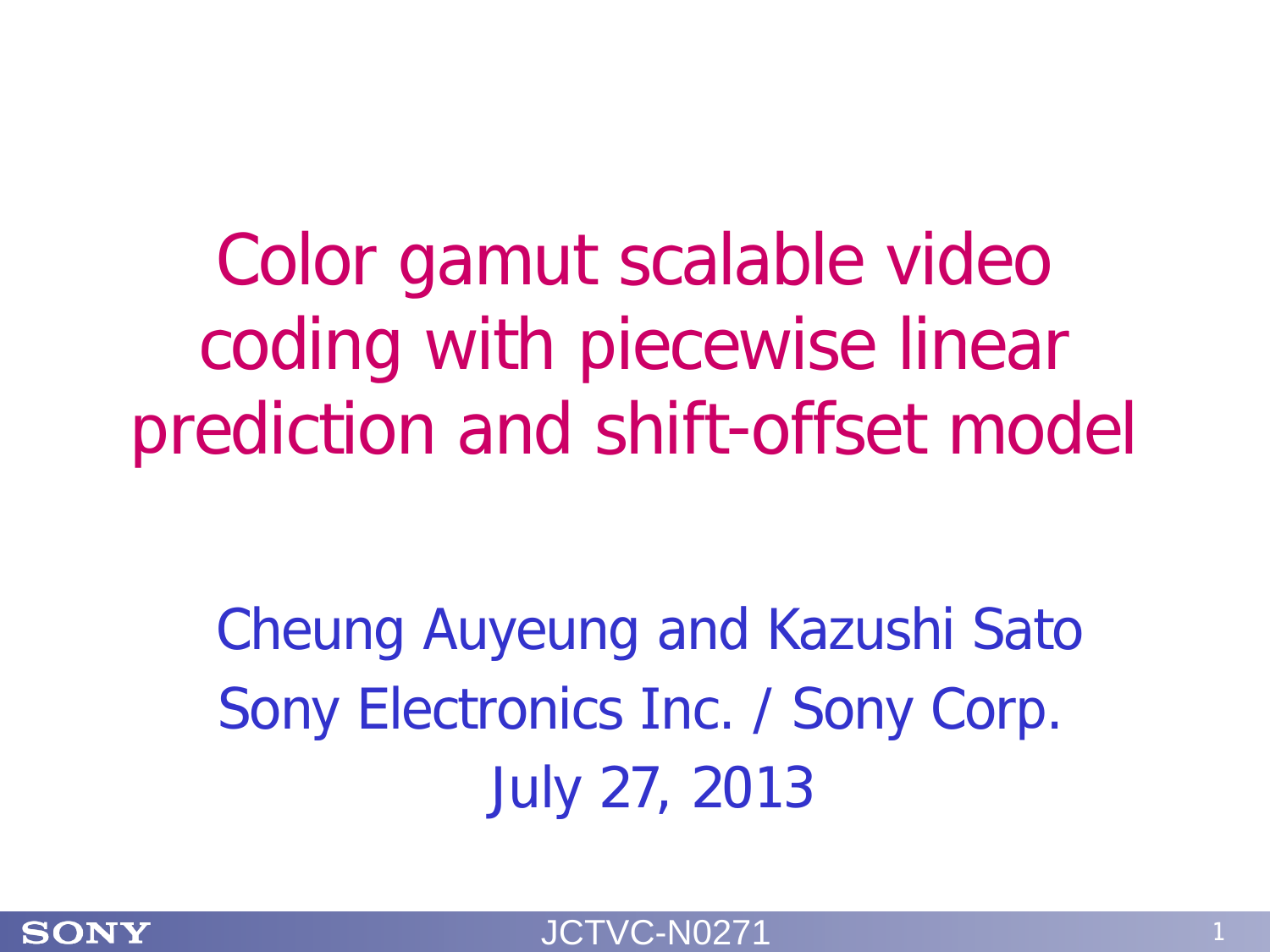

# Color gamut scalable video coding with piecewise linear prediction and shift-offset model
Cheung Auyeung and Kazushi Sato
Sony Electronics Inc. / Sony Corp.
July 27, 2013
JCTVC-N0271
1